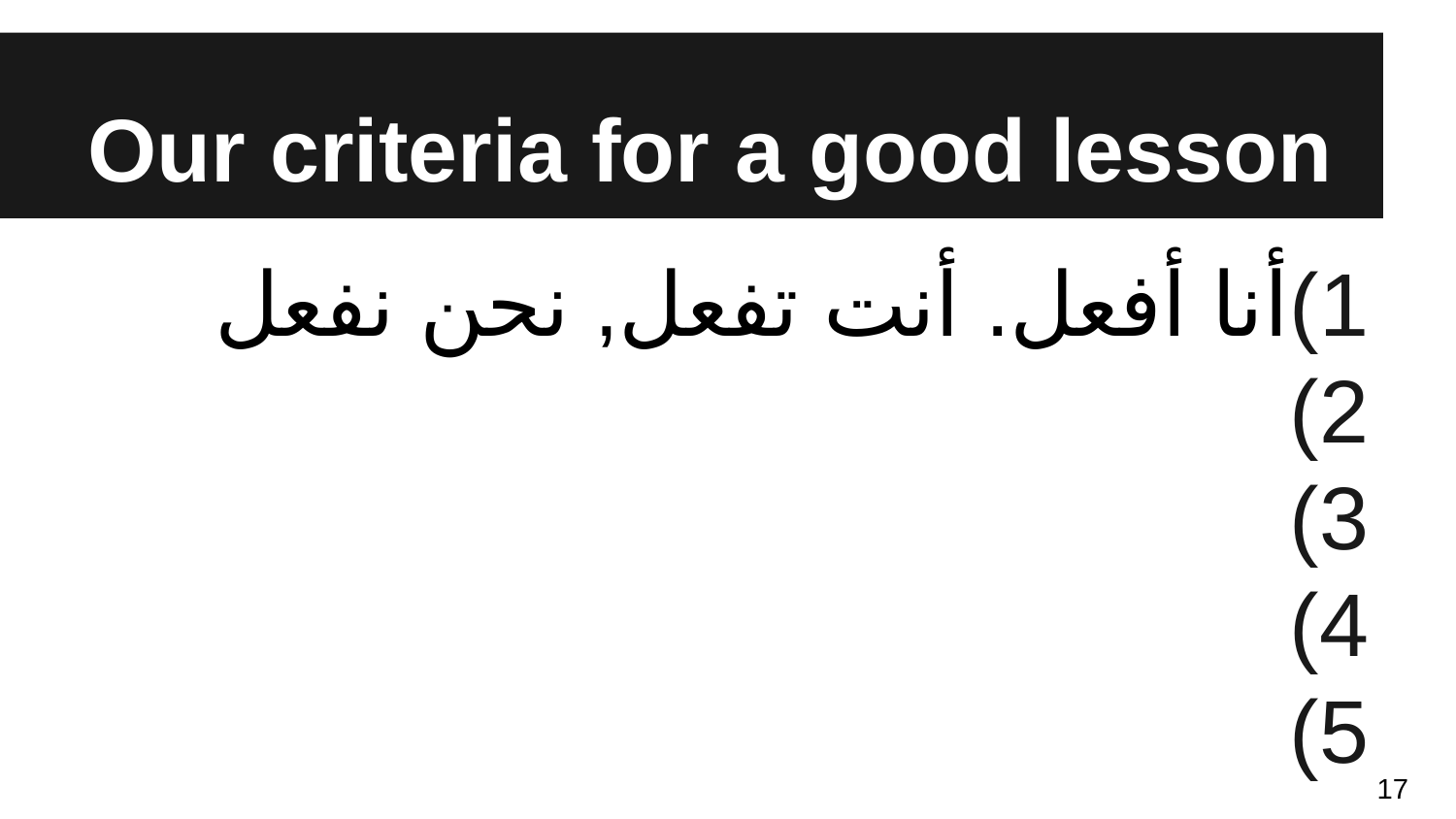

# Our criteria for a good lesson
أنا أفعل. أنت تفعل, نحن نفعل
D
.
.
..

17